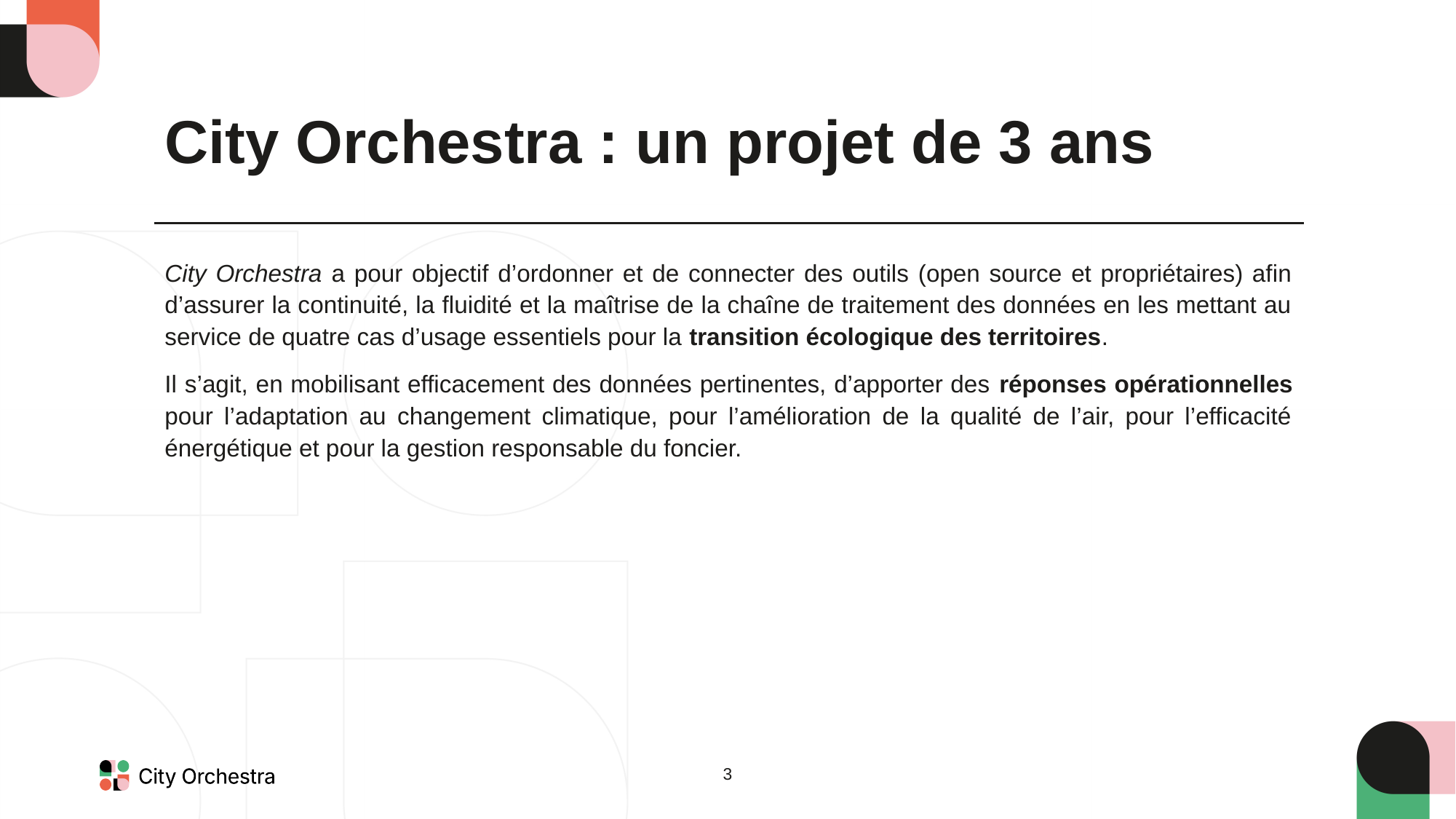

# City Orchestra : un projet de 3 ans
City Orchestra a pour objectif d’ordonner et de connecter des outils (open source et propriétaires) afin d’assurer la continuité, la fluidité et la maîtrise de la chaîne de traitement des données en les mettant au service de quatre cas d’usage essentiels pour la transition écologique des territoires.
Il s’agit, en mobilisant efficacement des données pertinentes, d’apporter des réponses opérationnelles pour l’adaptation au changement climatique, pour l’amélioration de la qualité de l’air, pour l’efficacité énergétique et pour la gestion responsable du foncier.
3